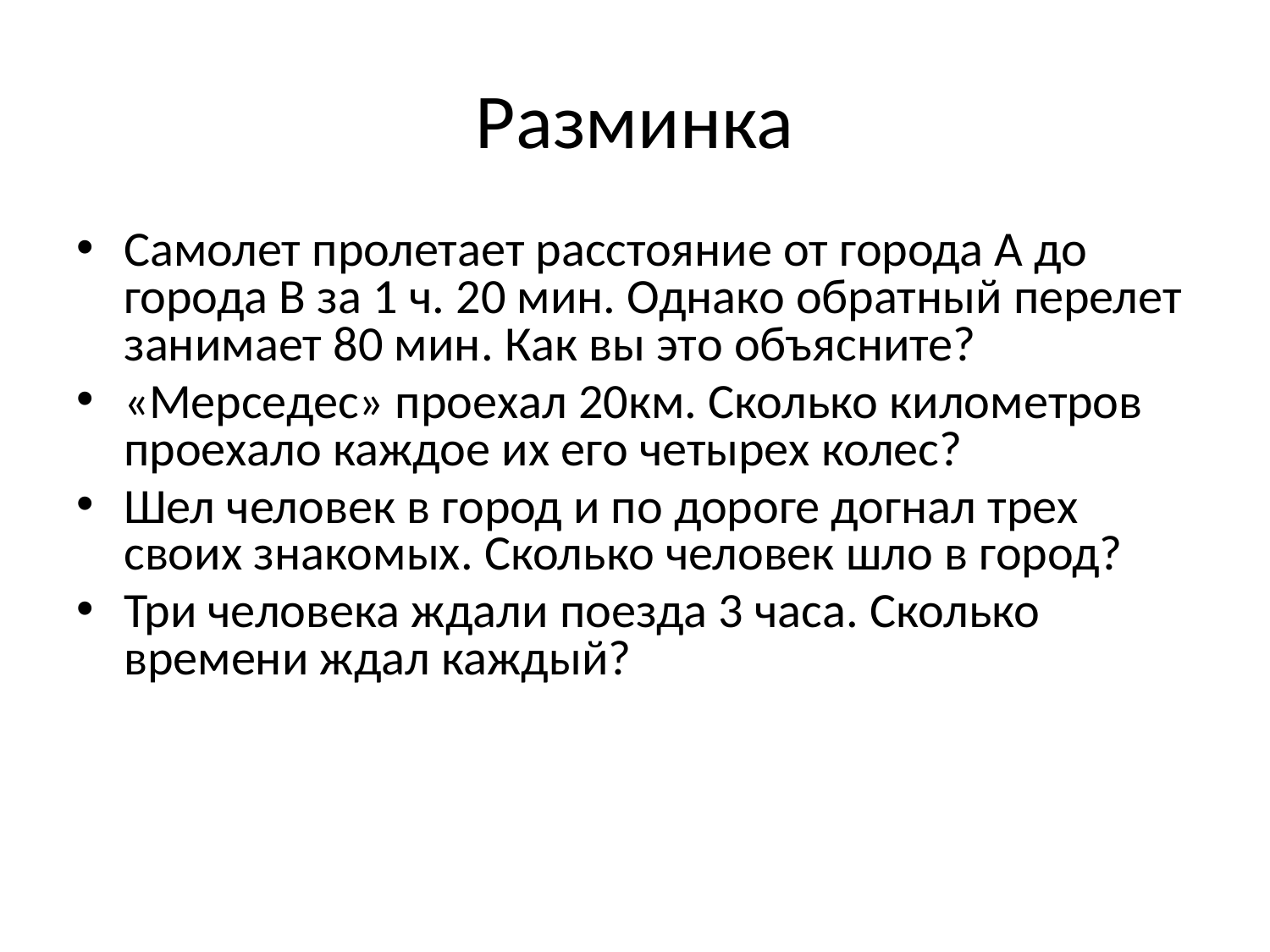

# Разминка
Самолет пролетает расстояние от города А до города В за 1 ч. 20 мин. Однако обратный перелет занимает 80 мин. Как вы это объясните?
«Мерседес» проехал 20км. Сколько километров проехало каждое их его четырех колес?
Шел человек в город и по дороге догнал трех своих знакомых. Сколько человек шло в город?
Три человека ждали поезда 3 часа. Сколько времени ждал каждый?